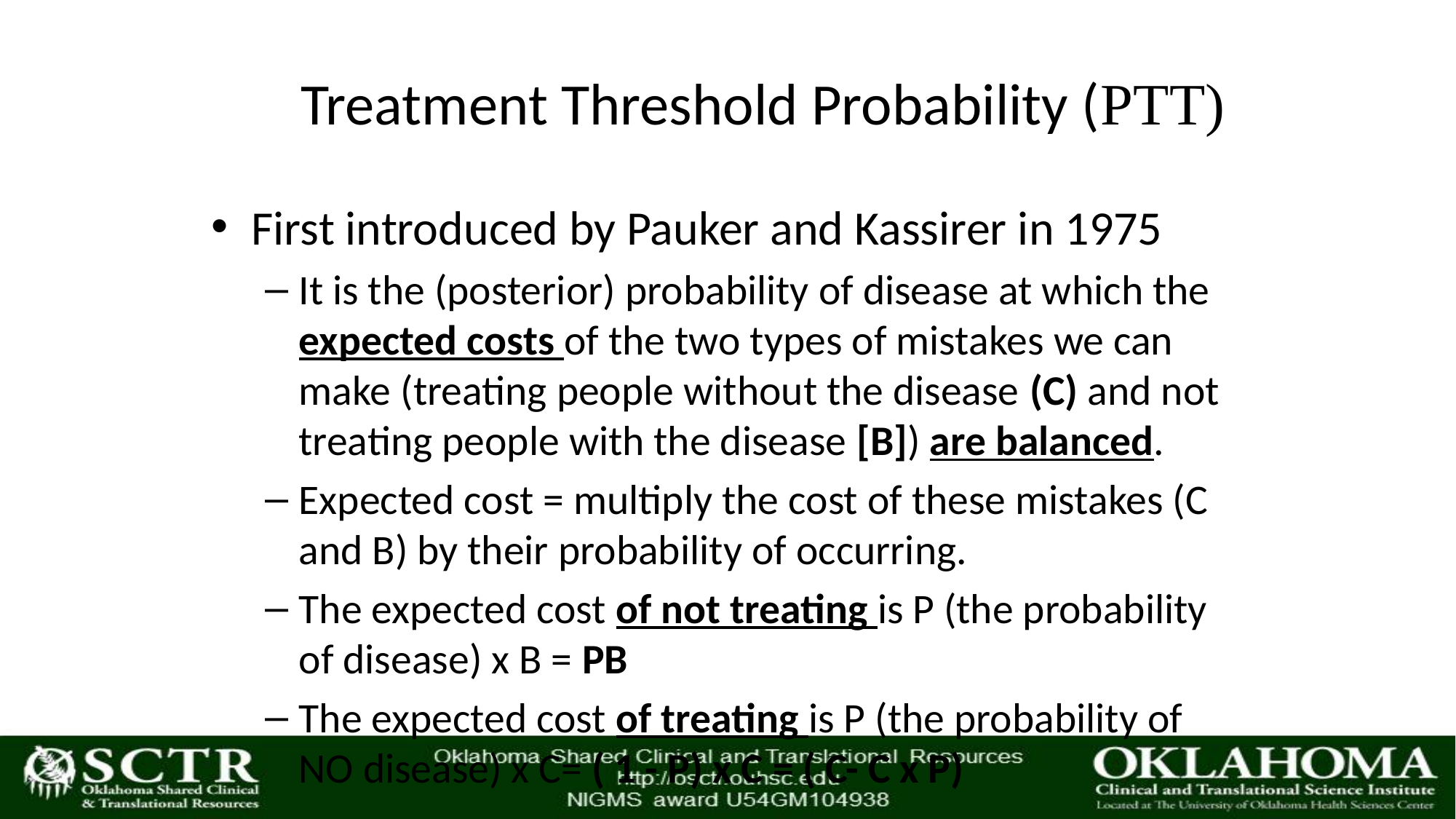

# Treatment Threshold Probability (PTT)
First introduced by Pauker and Kassirer in 1975
It is the (posterior) probability of disease at which the expected costs of the two types of mistakes we can make (treating people without the disease (C) and not treating people with the disease [B]) are balanced.
Expected cost = multiply the cost of these mistakes (C and B) by their probability of occurring.
The expected cost of not treating is P (the probability of disease) x B = PB
The expected cost of treating is P (the probability of  NO disease) x C= ( 1 - P) x C = ( C- C x P)